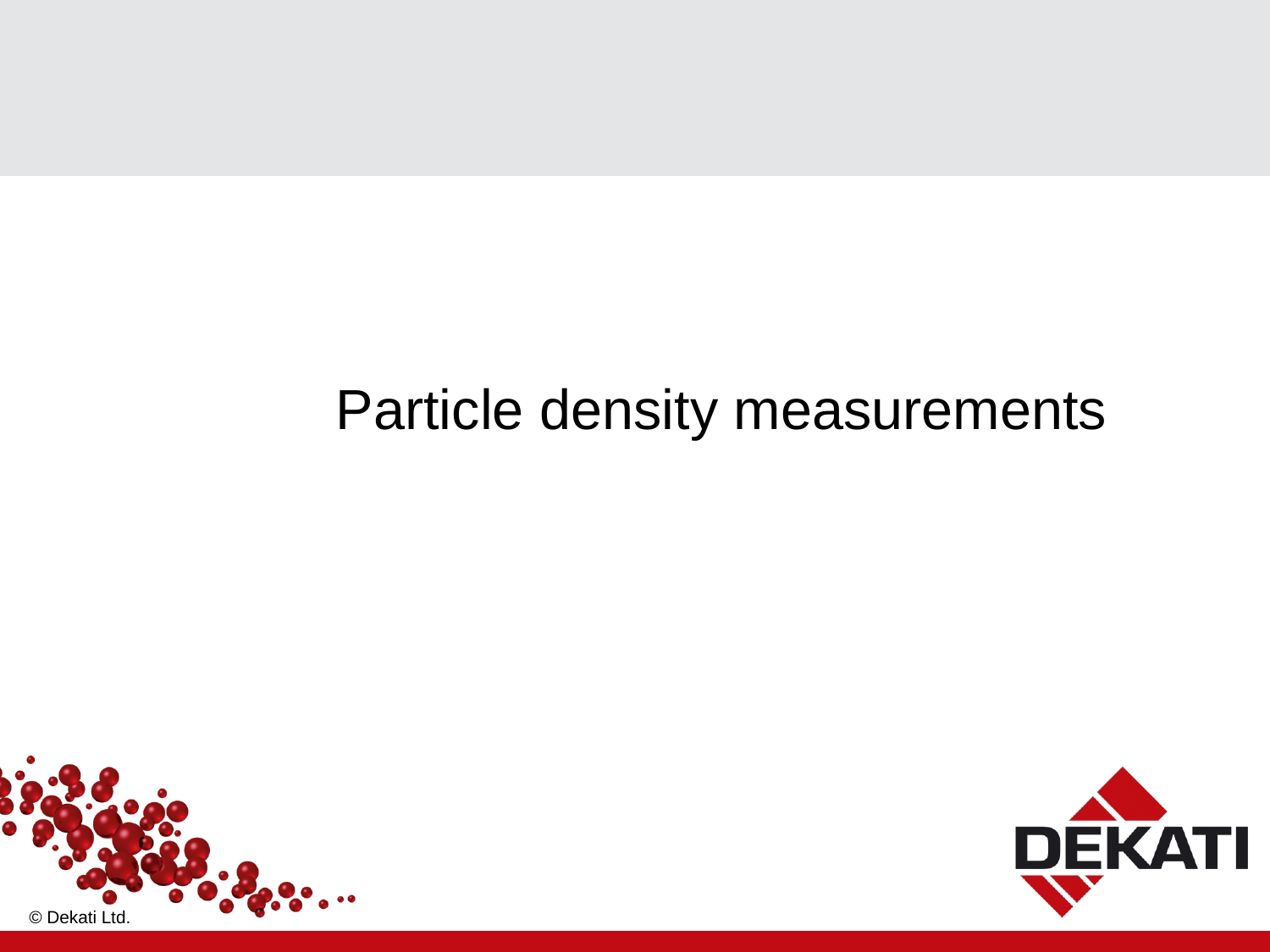

# Particle density measurements
© Dekati Ltd.